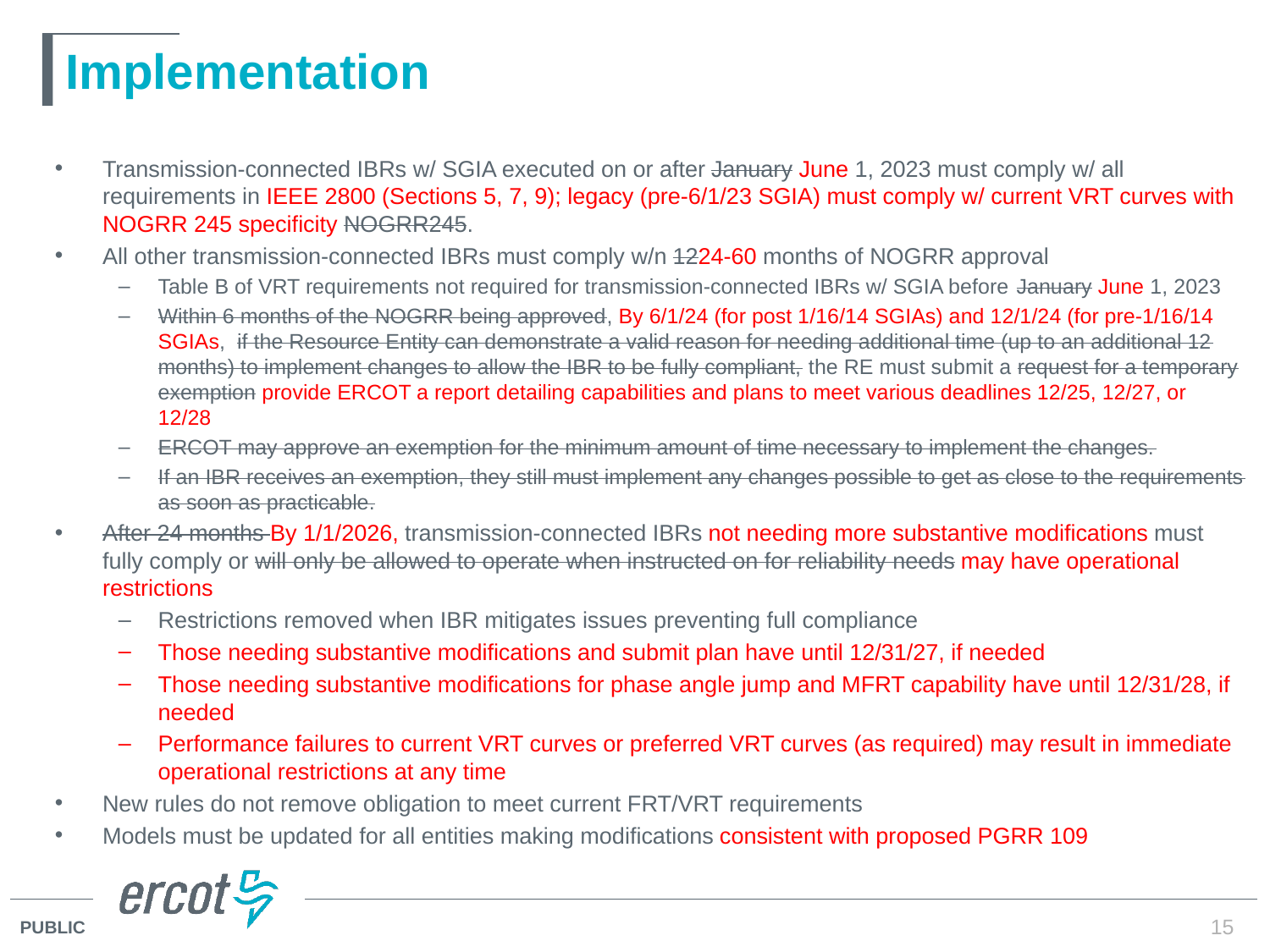

# Implementation
Transmission-connected IBRs w/ SGIA executed on or after January June 1, 2023 must comply w/ all requirements in IEEE 2800 (Sections 5, 7, 9); legacy (pre-6/1/23 SGIA) must comply w/ current VRT curves with NOGRR 245 specificity NOGRR245.
All other transmission-connected IBRs must comply w/n 1224-60 months of NOGRR approval
Table B of VRT requirements not required for transmission-connected IBRs w/ SGIA before January June 1, 2023
Within 6 months of the NOGRR being approved, By 6/1/24 (for post 1/16/14 SGIAs) and 12/1/24 (for pre-1/16/14 SGIAs,  if the Resource Entity can demonstrate a valid reason for needing additional time (up to an additional 12 months) to implement changes to allow the IBR to be fully compliant, the RE must submit a request for a temporary exemption provide ERCOT a report detailing capabilities and plans to meet various deadlines 12/25, 12/27, or 12/28
ERCOT may approve an exemption for the minimum amount of time necessary to implement the changes.
If an IBR receives an exemption, they still must implement any changes possible to get as close to the requirements as soon as practicable.
After 24 months By 1/1/2026, transmission-connected IBRs not needing more substantive modifications must fully comply or will only be allowed to operate when instructed on for reliability needs may have operational restrictions
Restrictions removed when IBR mitigates issues preventing full compliance
Those needing substantive modifications and submit plan have until 12/31/27, if needed
Those needing substantive modifications for phase angle jump and MFRT capability have until 12/31/28, if needed
Performance failures to current VRT curves or preferred VRT curves (as required) may result in immediate operational restrictions at any time
New rules do not remove obligation to meet current FRT/VRT requirements
Models must be updated for all entities making modifications consistent with proposed PGRR 109
15